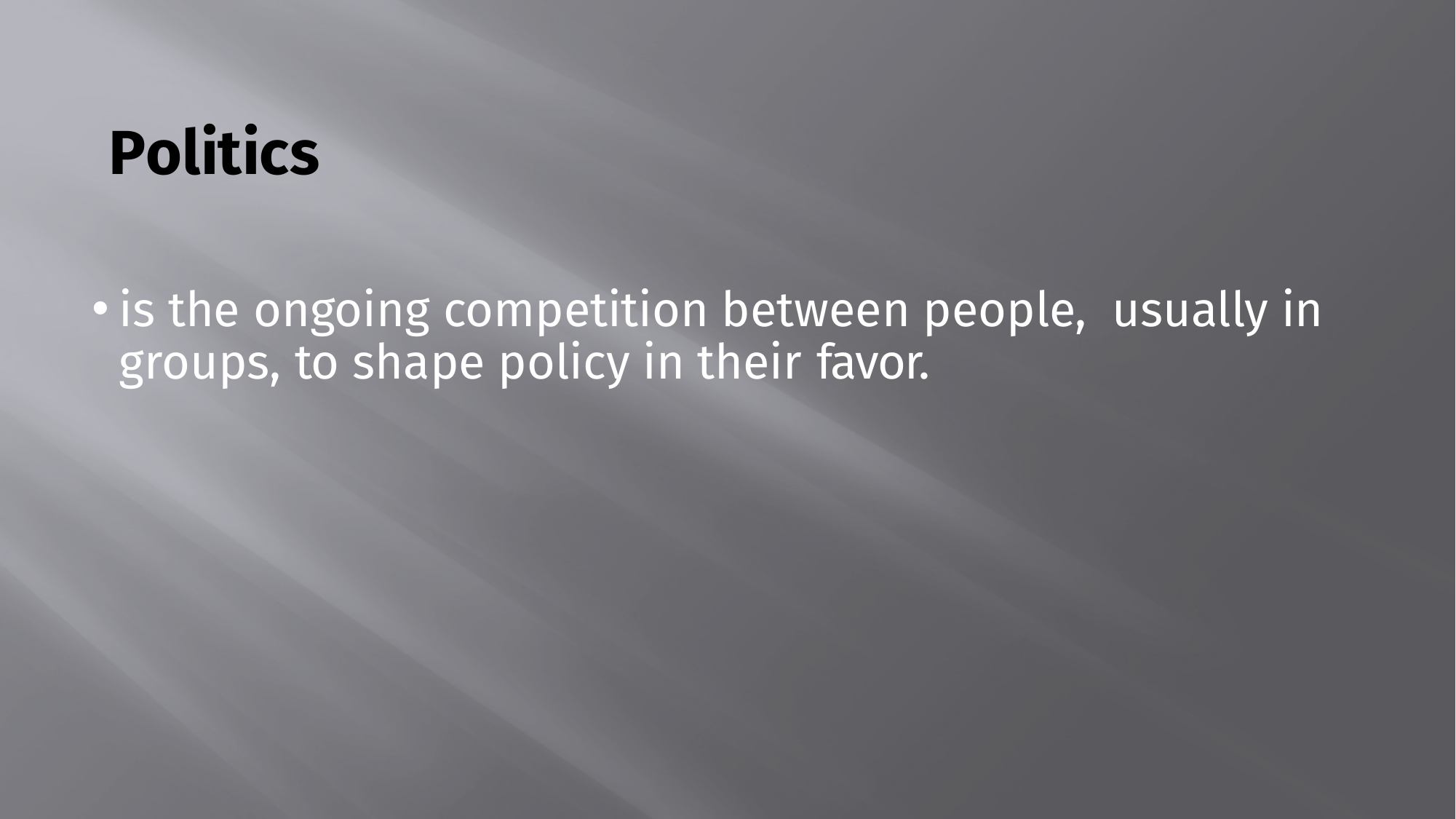

# Politics
is the ongoing competition between people,  usually in groups, to shape policy in their favor.